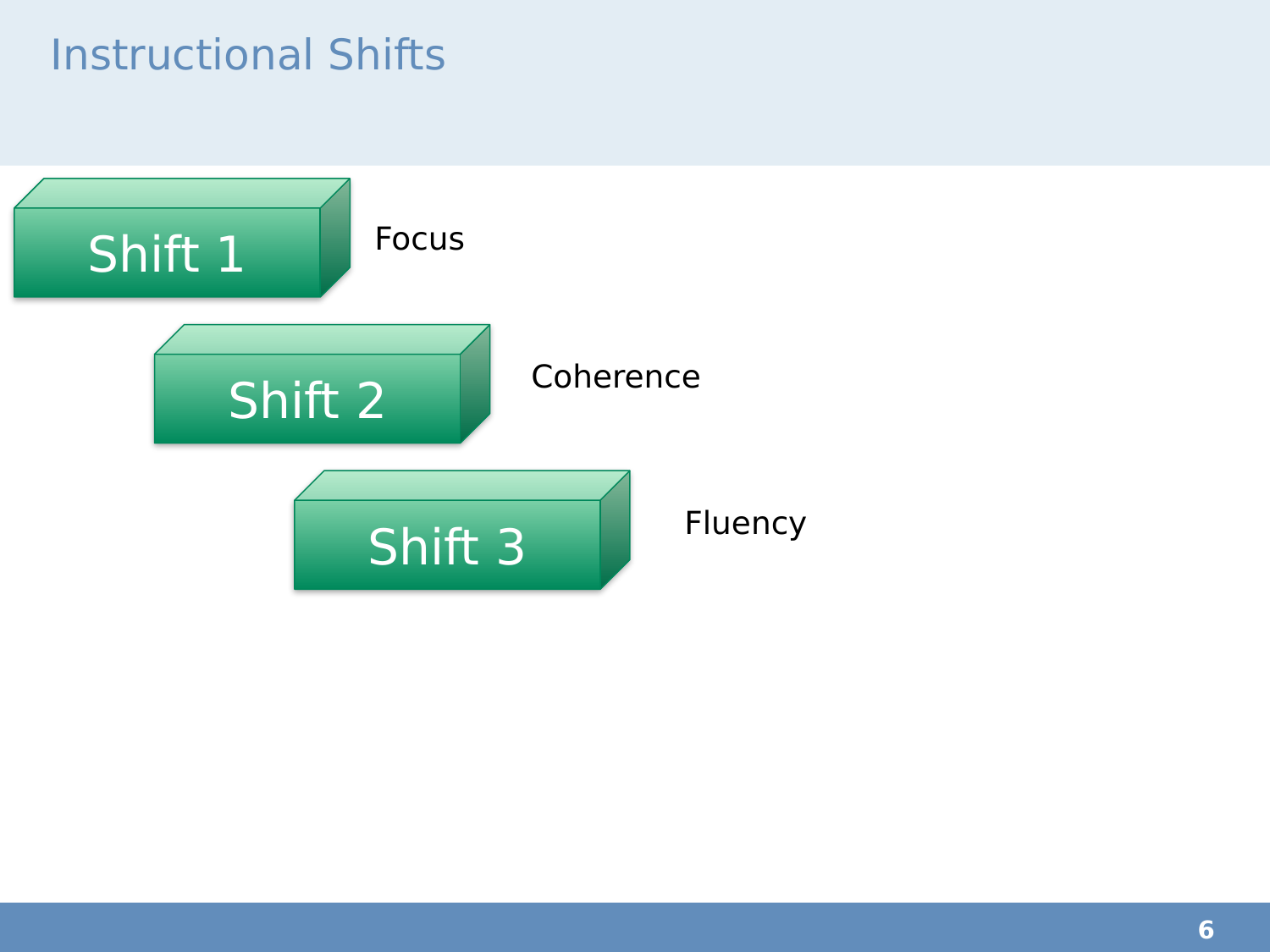

# Instructional Shifts
Shift 1
Focus
Shift 2
Coherence
Shift 3
Fluency
6